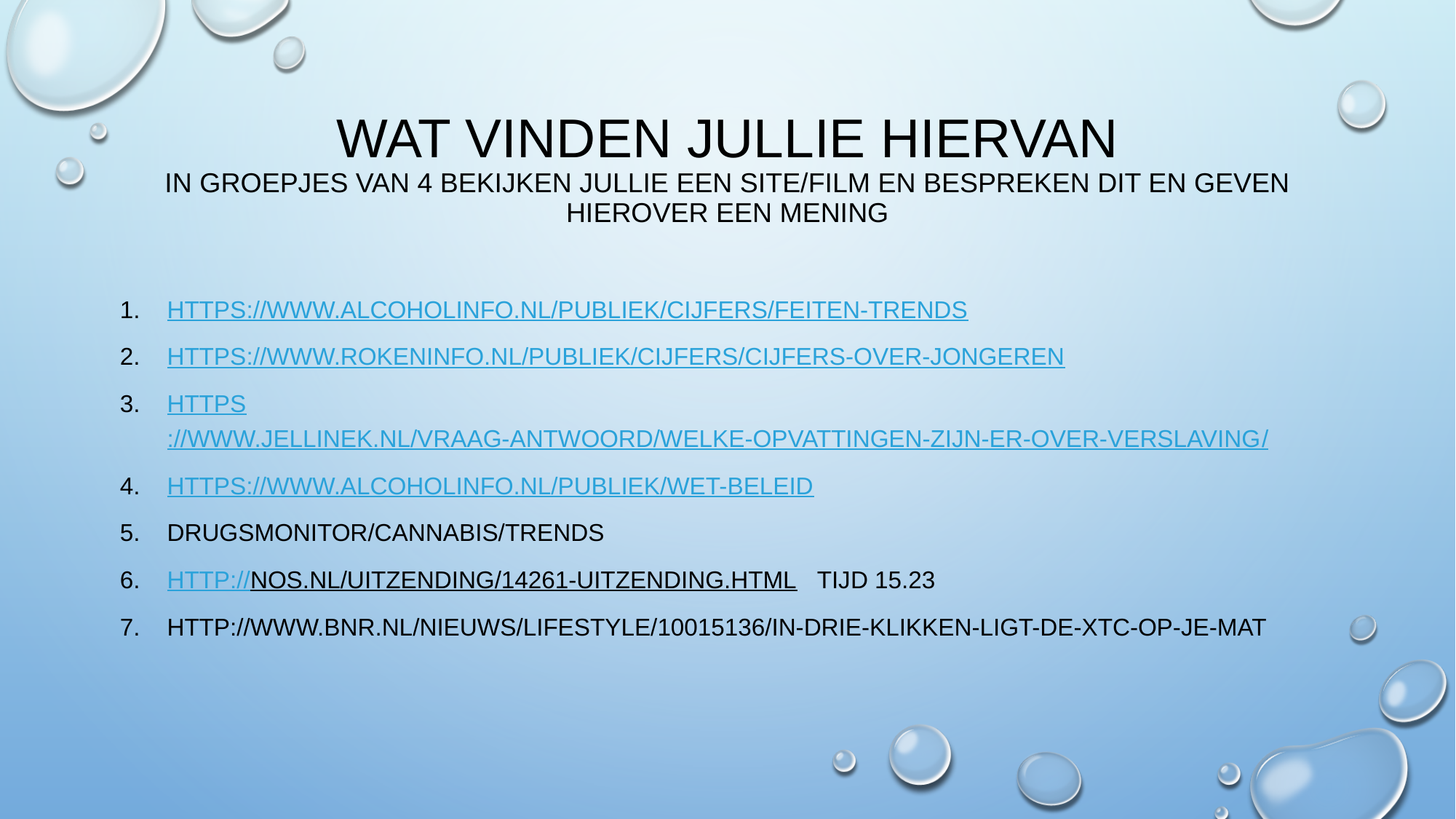

# Wat vinden jullie hiervan in groepjes van 4 bekijken jullie een site/film en bespreken dit en geven hierover een mening
https://www.alcoholinfo.nl/publiek/cijfers/feiten-trends
https://www.rokeninfo.nl/publiek/cijfers/cijfers-over-jongeren
https://www.jellinek.nl/vraag-antwoord/welke-opvattingen-zijn-er-over-verslaving/
https://www.alcoholinfo.nl/publiek/wet-beleid
Drugsmonitor/cannabis/trends
http://nos.nl/uitzending/14261-uitzending.html   tijd 15.23
http://www.bnr.nl/nieuws/lifestyle/10015136/in-drie-klikken-ligt-de-xtc-op-je-mat